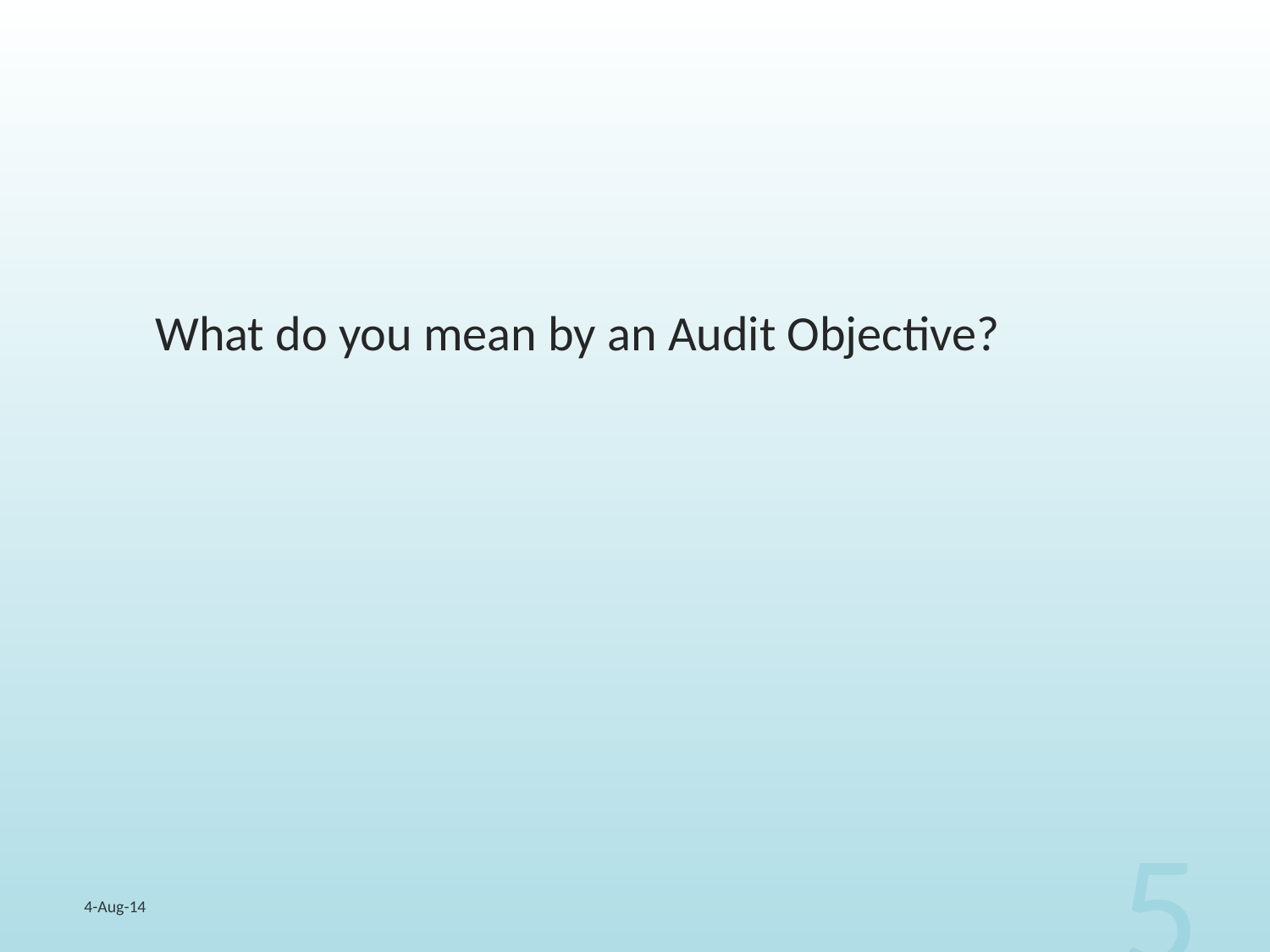

What do you mean by an Audit Objective?

5
4-Aug-14